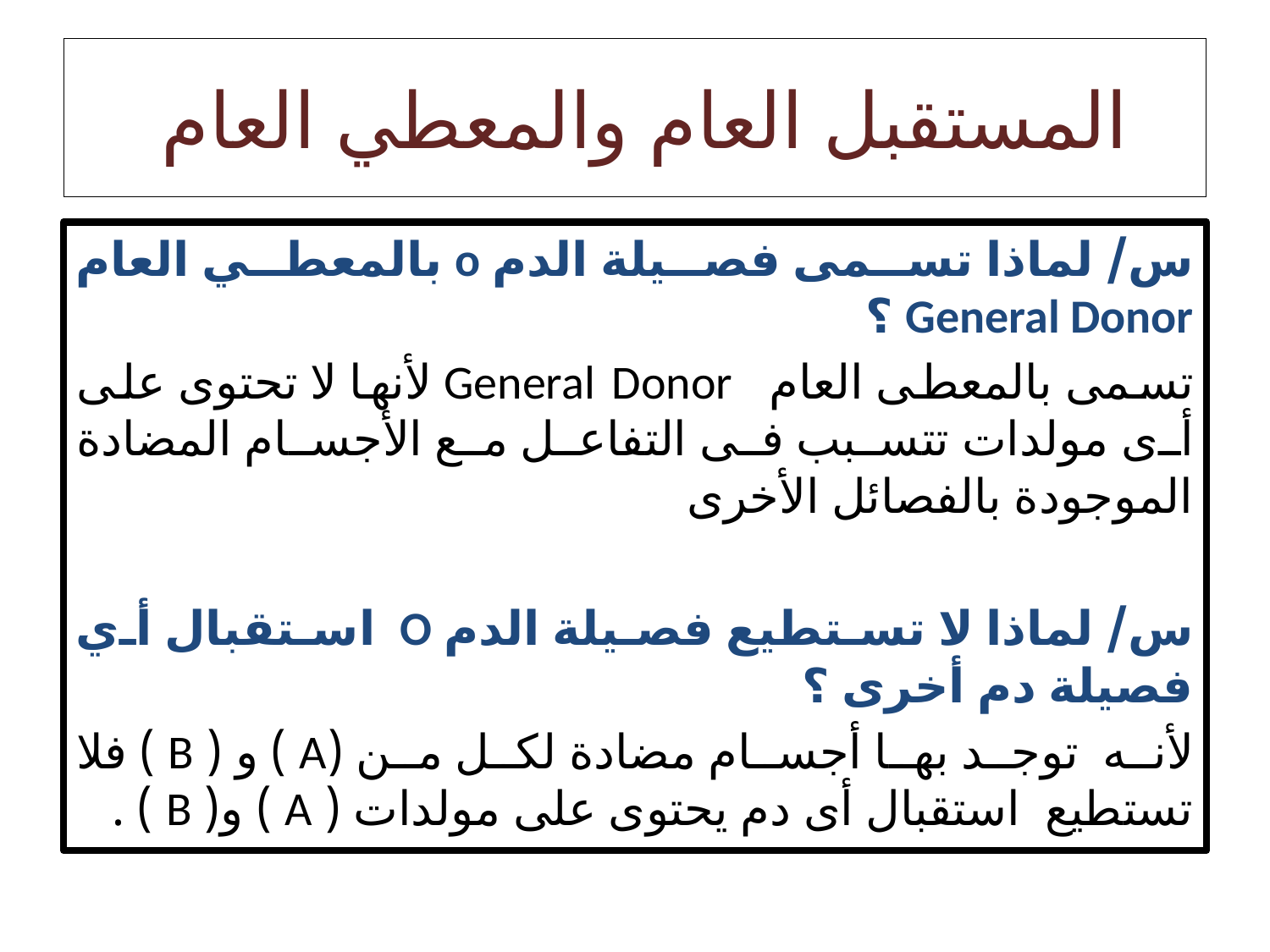

# المستقبل العام والمعطي العام
س/ لماذا تسمى فصيلة الدم o بالمعطي العام General Donor ؟
تسمى بالمعطى العام   General Donor لأنها لا تحتوى على أى مولدات تتسبب فى التفاعل مع الأجسام المضادة الموجودة بالفصائل الأخرى

س/ لماذا لا تستطيع فصيلة الدم O  استقبال أي فصيلة دم أخرى ؟
لأنه  توجد بها أجسام مضادة لكل من (A ) و ( B ) فلا تستطيع  استقبال أى دم يحتوى على مولدات ( A ) و( B ) .